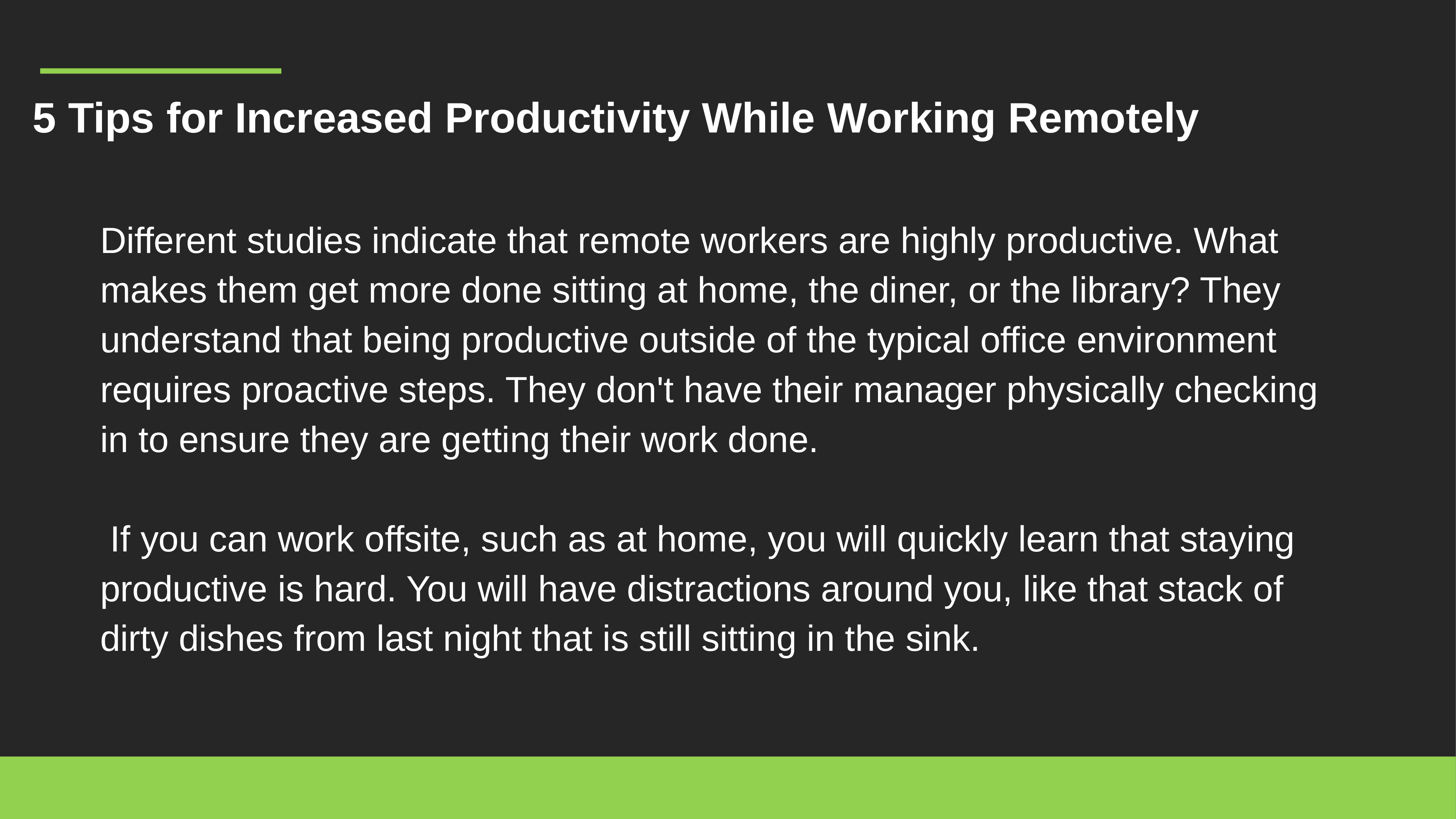

5 Tips for Increased Productivity While Working Remotely
Different studies indicate that remote workers are highly productive. What makes them get more done sitting at home, the diner, or the library? They understand that being productive outside of the typical office environment requires proactive steps. They don't have their manager physically checking in to ensure they are getting their work done.

 If you can work offsite, such as at home, you will quickly learn that staying productive is hard. You will have distractions around you, like that stack of dirty dishes from last night that is still sitting in the sink.